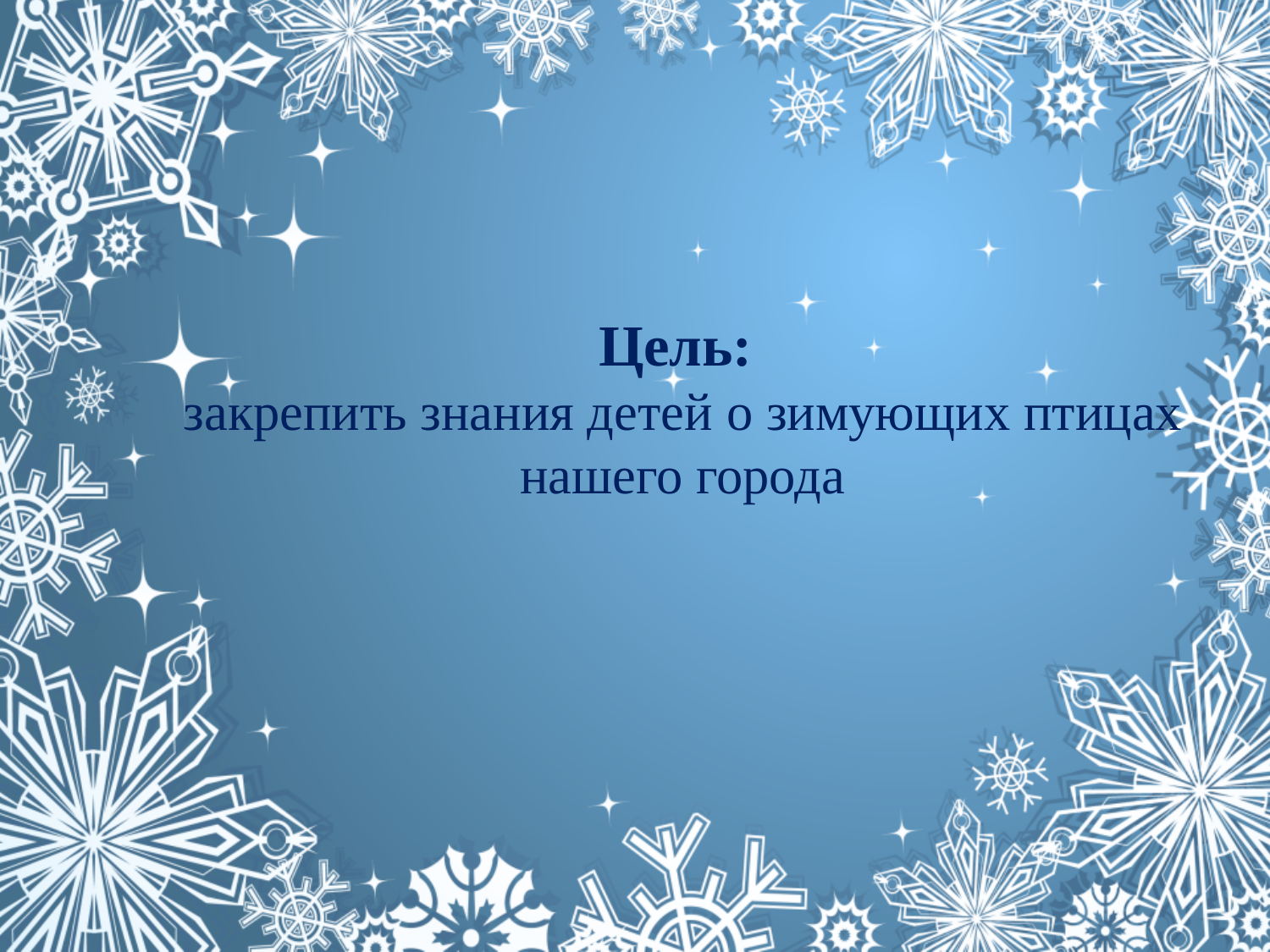

# Цель: закрепить знания детей о зимующих птицах нашего города